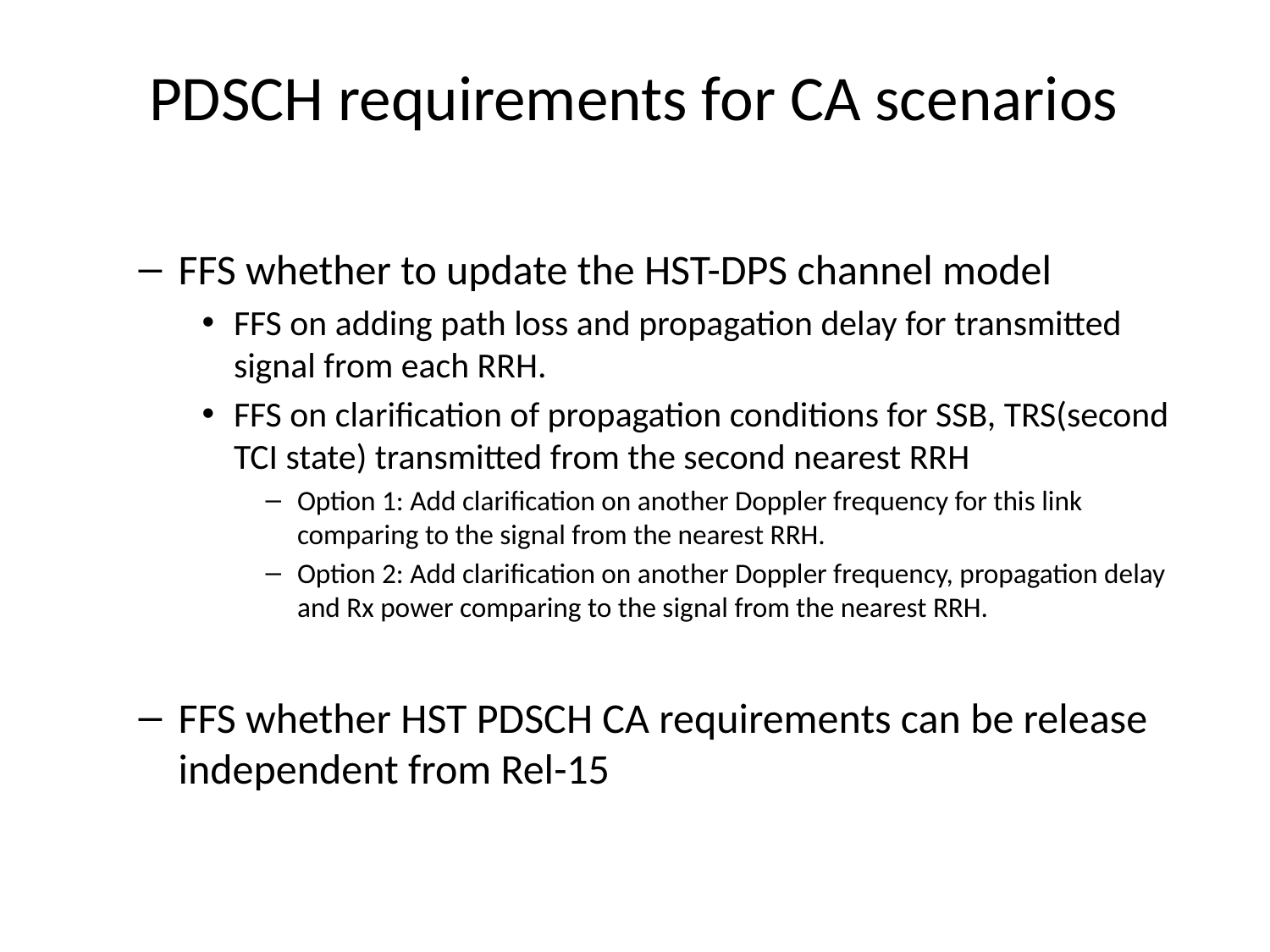

# PDSCH requirements for CA scenarios
FFS whether to update the HST-DPS channel model
FFS on adding path loss and propagation delay for transmitted signal from each RRH.
FFS on clarification of propagation conditions for SSB, TRS(second TCI state) transmitted from the second nearest RRH
Option 1: Add clarification on another Doppler frequency for this link comparing to the signal from the nearest RRH.
Option 2: Add clarification on another Doppler frequency, propagation delay and Rx power comparing to the signal from the nearest RRH.

FFS whether HST PDSCH CA requirements can be release independent from Rel-15